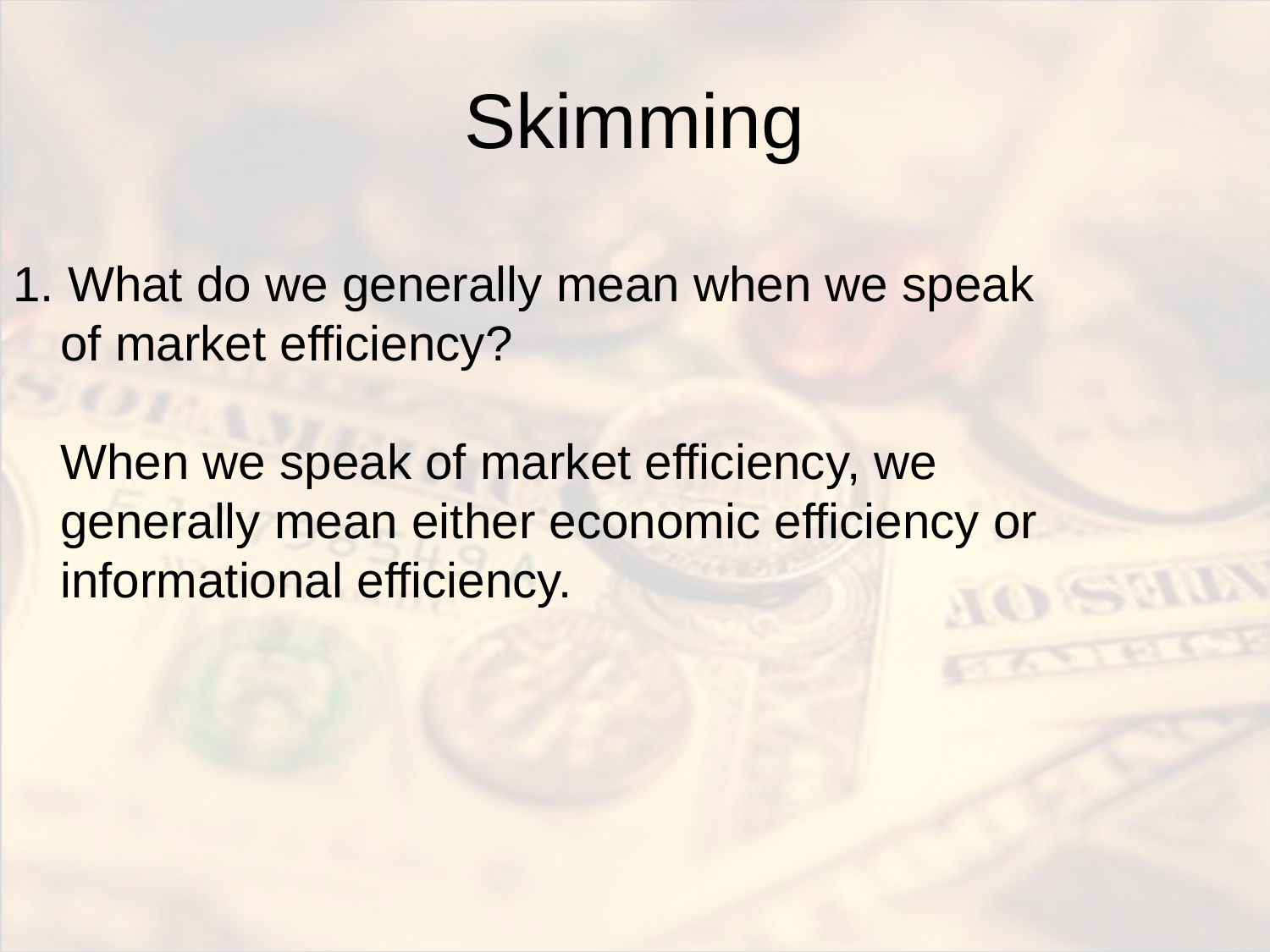

# Skimming
1. What do we generally mean when we speak of market efficiency?
When we speak of market efficiency, we generally mean either economic efficiency or informational efficiency.